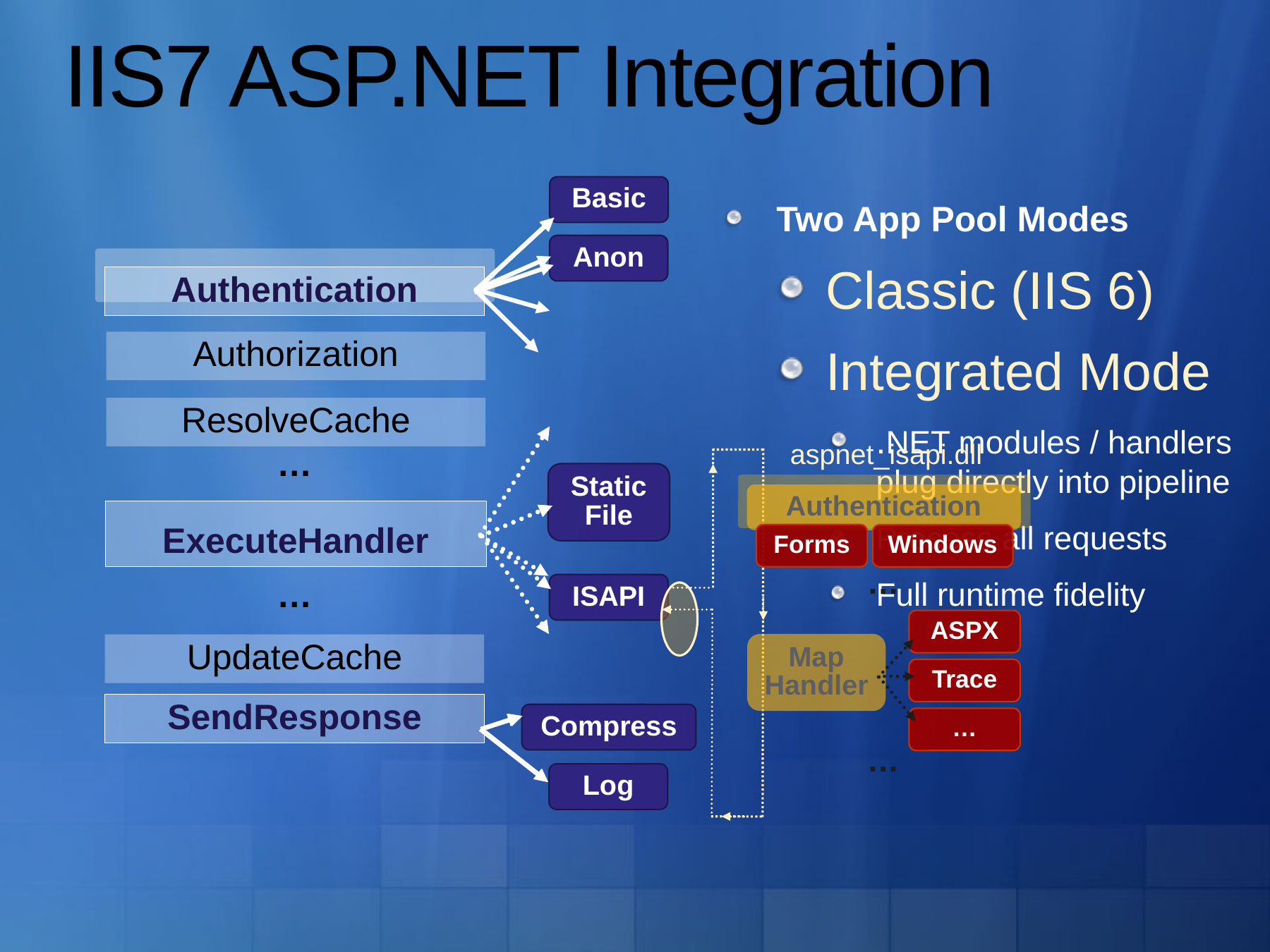

# IIS7 ASP.NET Integration
Basic
Two App Pool Modes
Classic (IIS 6)
Integrated Mode
.NET modules / handlers plug directly into pipeline
Process all requests
Full runtime fidelity

Anon

Authentication

Authorization
ResolveCache

aspnet_isapi.dll
…

Static File

Authentication
ExecuteHandler

Forms
Windows

…
…
ISAPI

ASPX
Map Handler
UpdateCache

Trace

SendResponse
Compress
…

…
Log